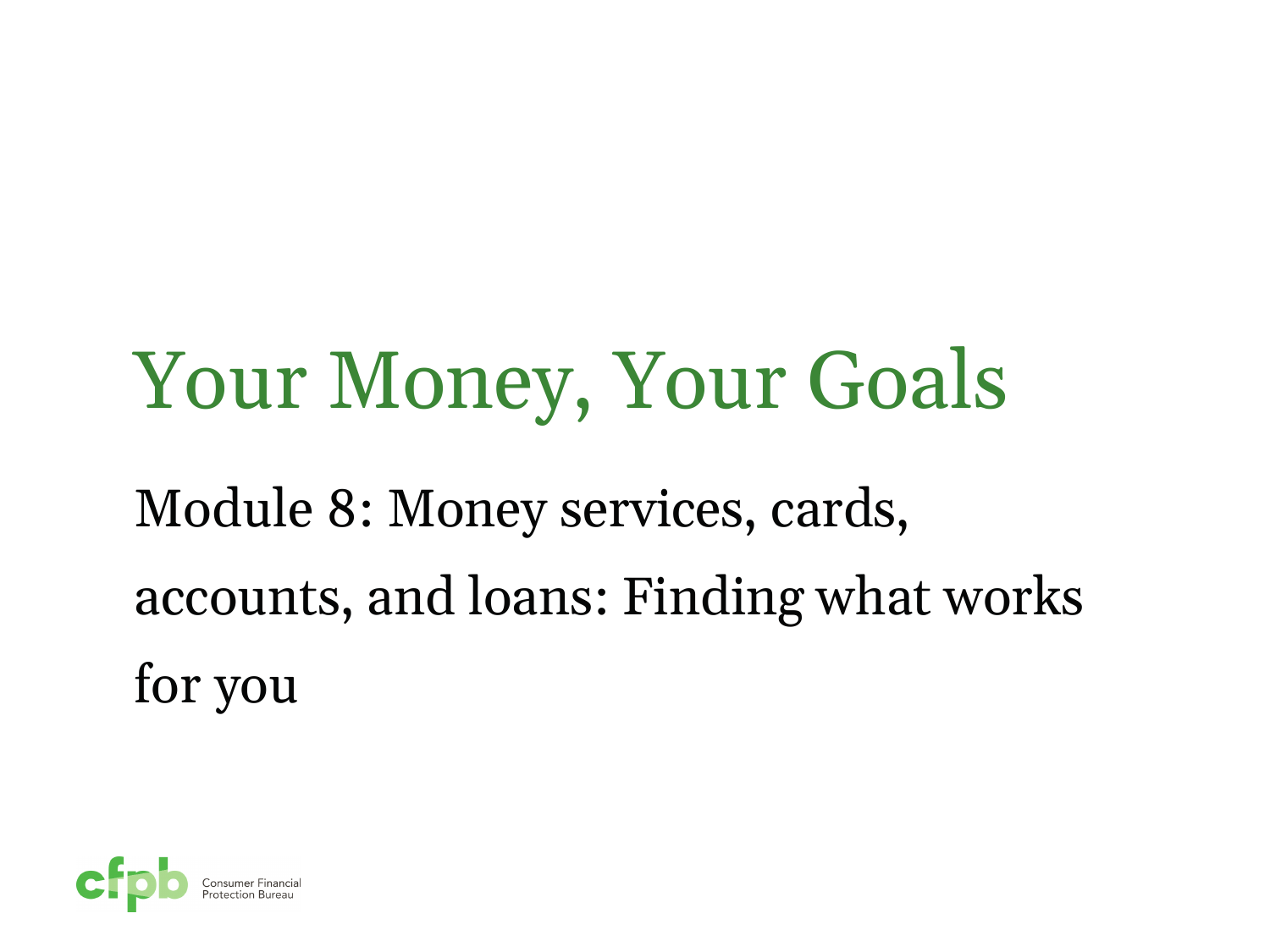

# Your Money, Your Goals
Module 8: Money services, cards, accounts, and loans: Finding what works for you